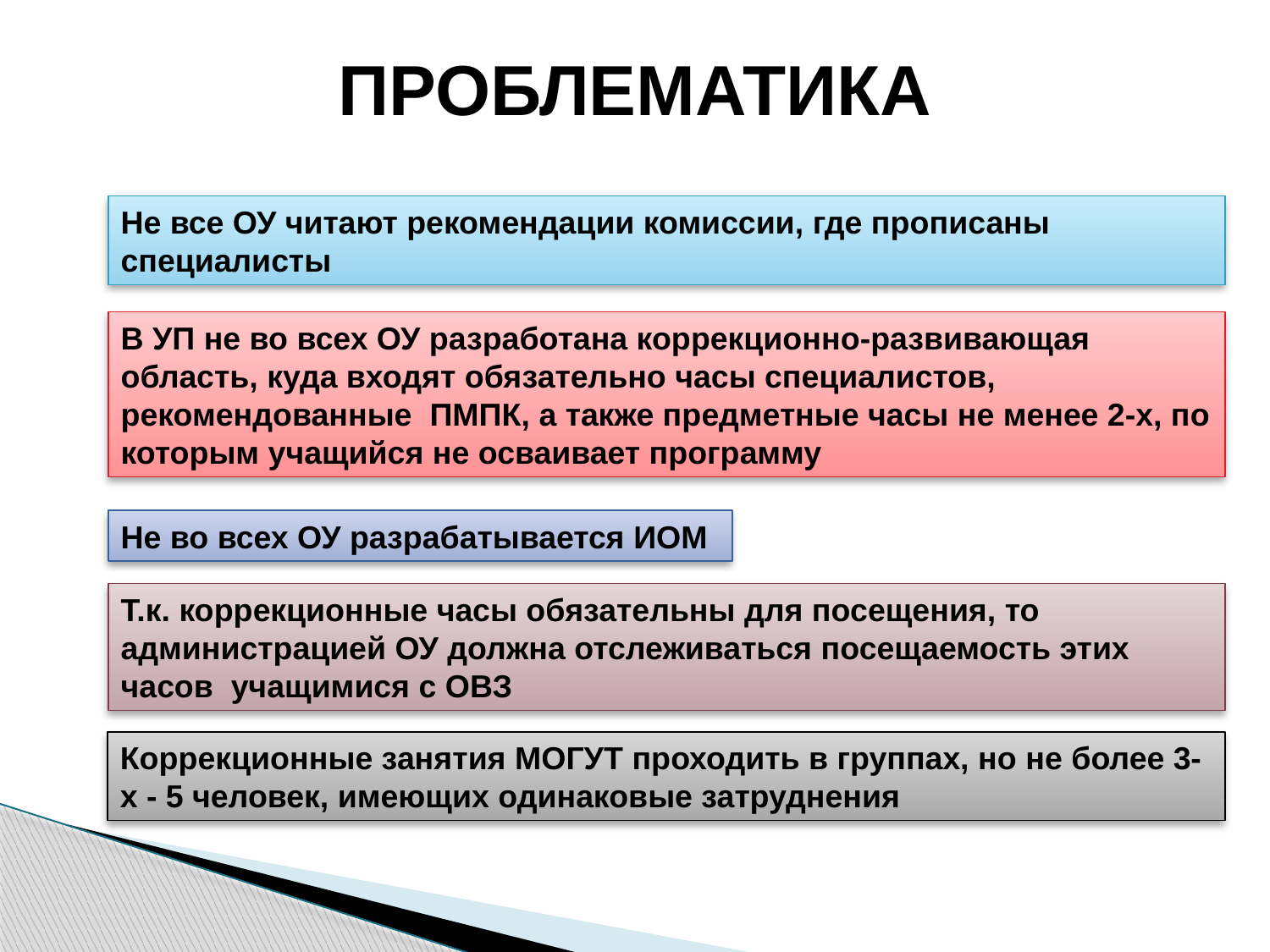

# ПРОБЛЕМАТИКА
Не все ОУ читают рекомендации комиссии, где прописаны специалисты
В УП не во всех ОУ разработана коррекционно-развивающая область, куда входят обязательно часы специалистов, рекомендованные  ПМПК, а также предметные часы не менее 2-х, по которым учащийся не осваивает программу
Не во всех ОУ разрабатывается ИОМ
Т.к. коррекционные часы обязательны для посещения, то администрацией ОУ должна отслеживаться посещаемость этих часов  учащимися с ОВЗ
Коррекционные занятия МОГУТ проходить в группах, но не более 3-х - 5 человек, имеющих одинаковые затруднения